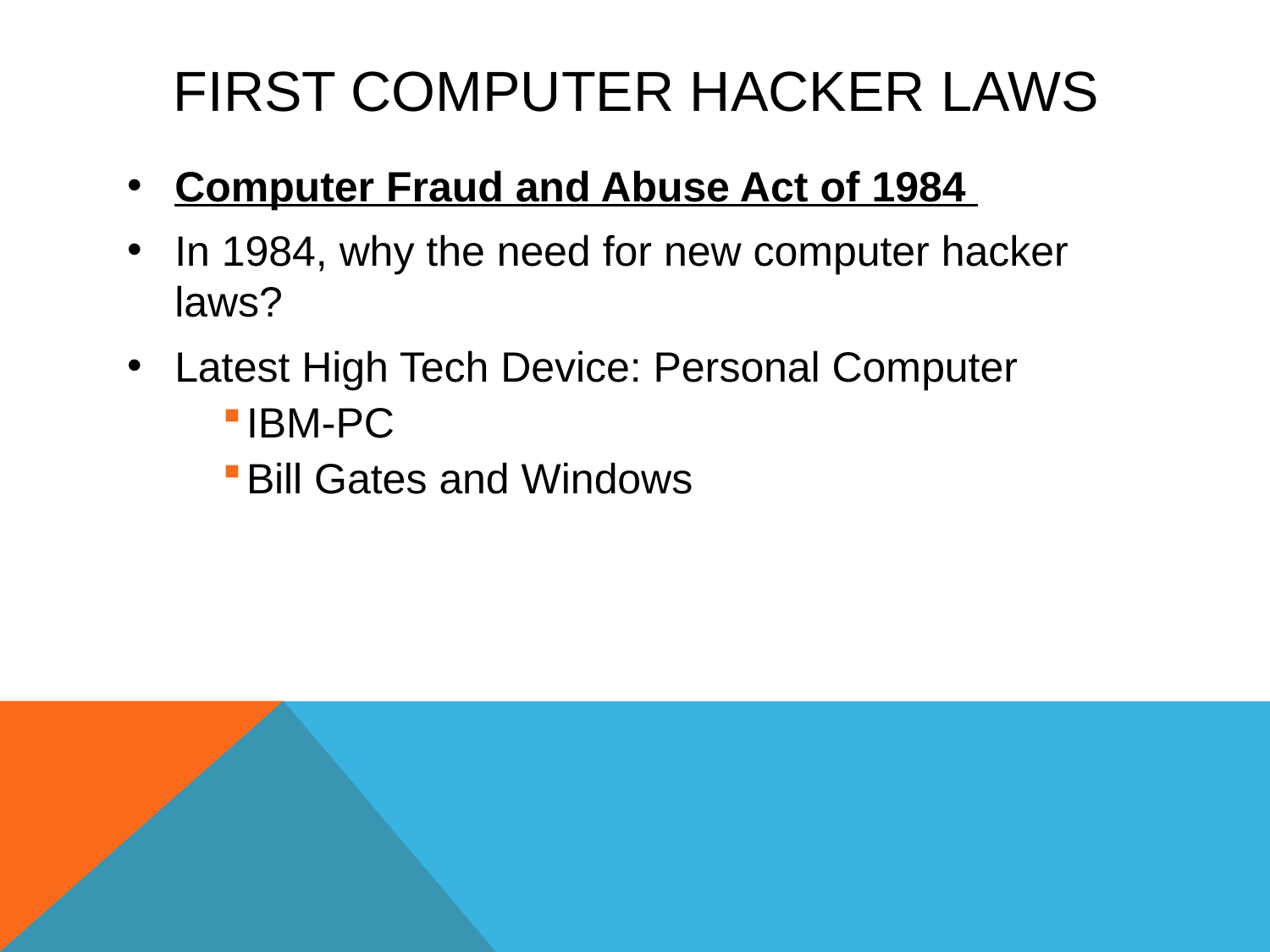

# First Computer Hacker Laws
Computer Fraud and Abuse Act of 1984
In 1984, why the need for new computer hacker laws?
Latest High Tech Device: Personal Computer
IBM-PC
Bill Gates and Windows